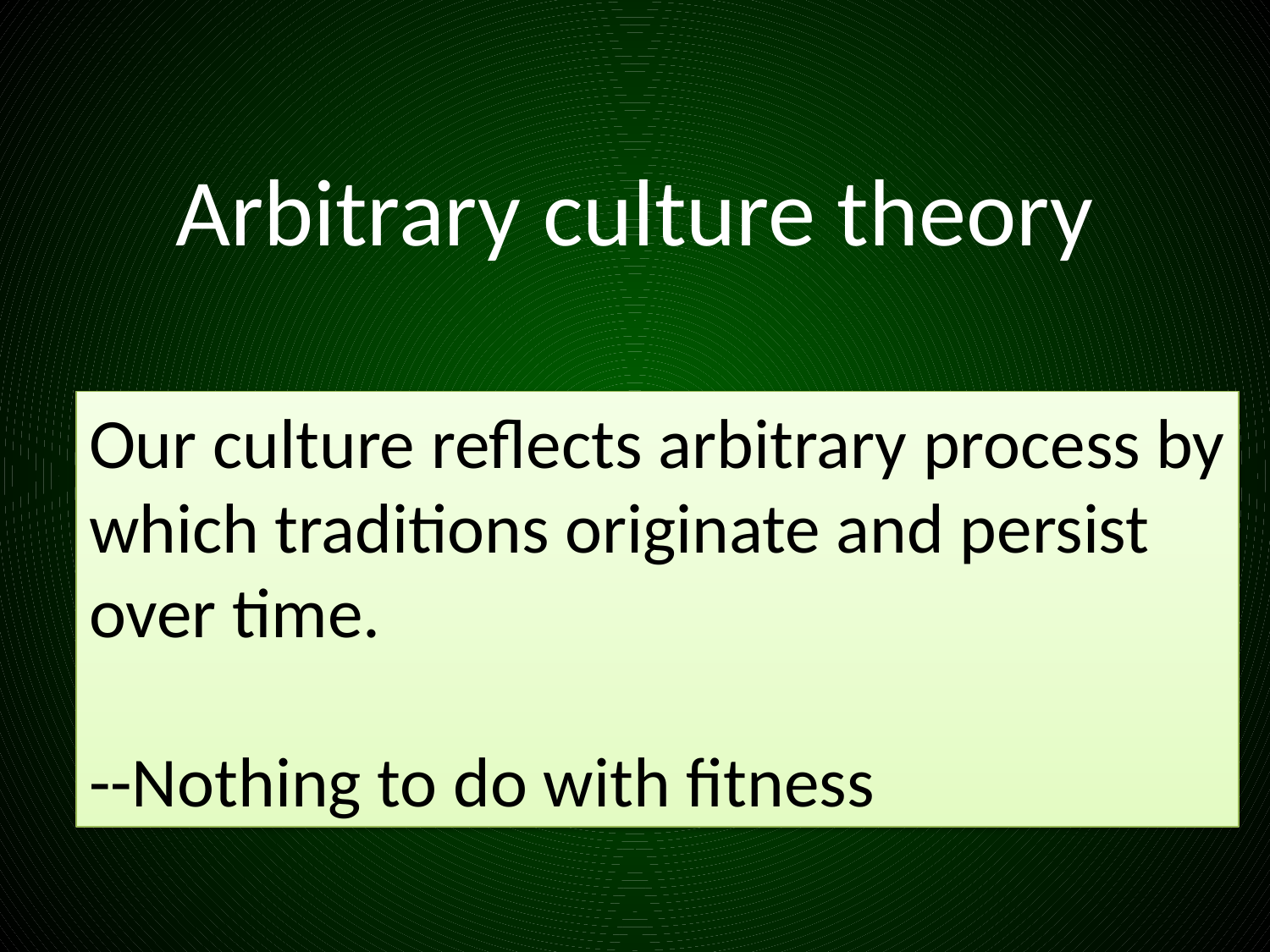

# Arbitrary culture theory
Our culture reflects arbitrary process by
which traditions originate and persist
over time.

--Nothing to do with fitness